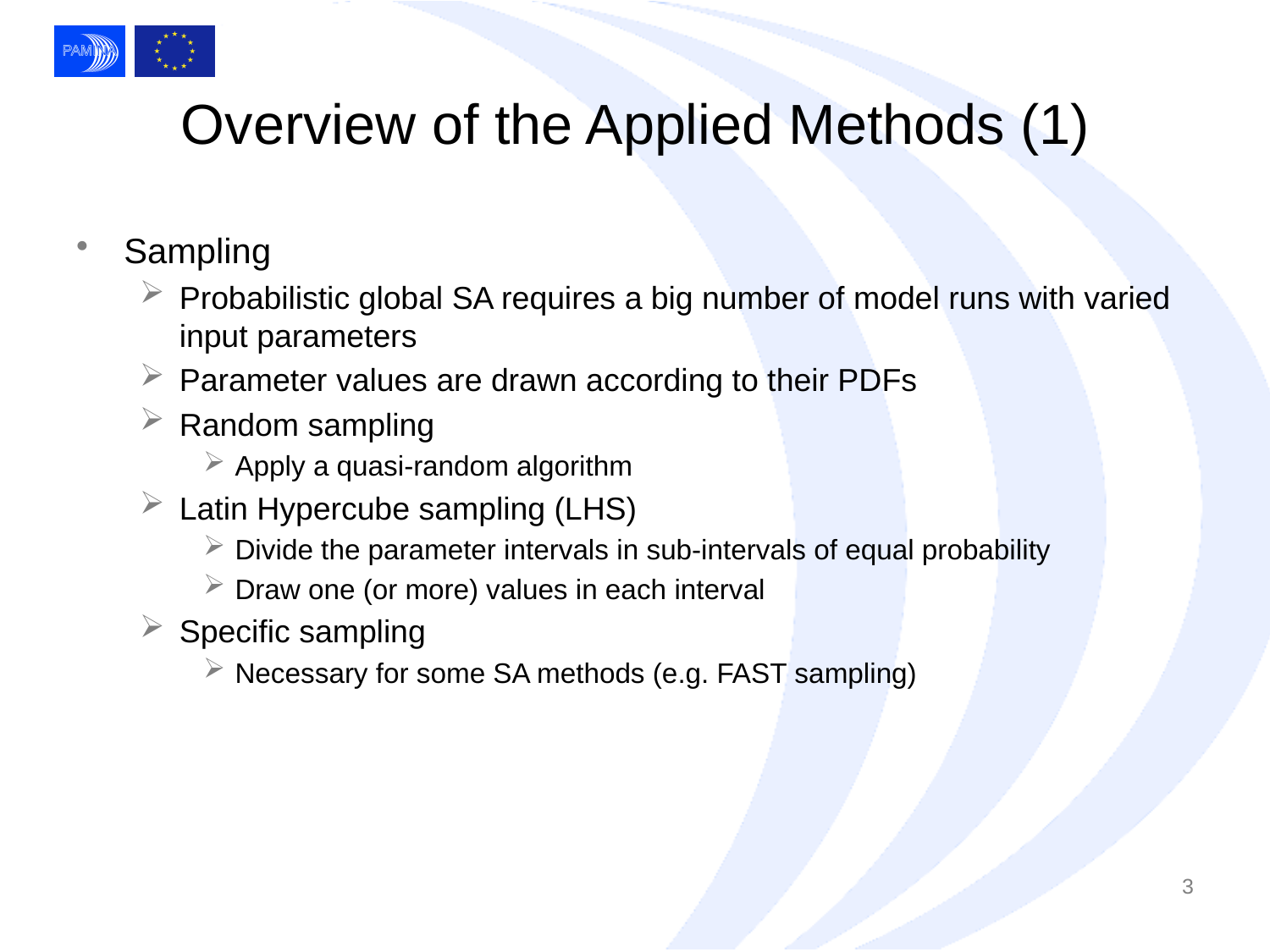

# Overview of the Applied Methods (1)
Sampling
Probabilistic global SA requires a big number of model runs with varied input parameters
Parameter values are drawn according to their PDFs
Random sampling
Apply a quasi-random algorithm
Latin Hypercube sampling (LHS)
Divide the parameter intervals in sub-intervals of equal probability
Draw one (or more) values in each interval
Specific sampling
Necessary for some SA methods (e.g. FAST sampling)

3